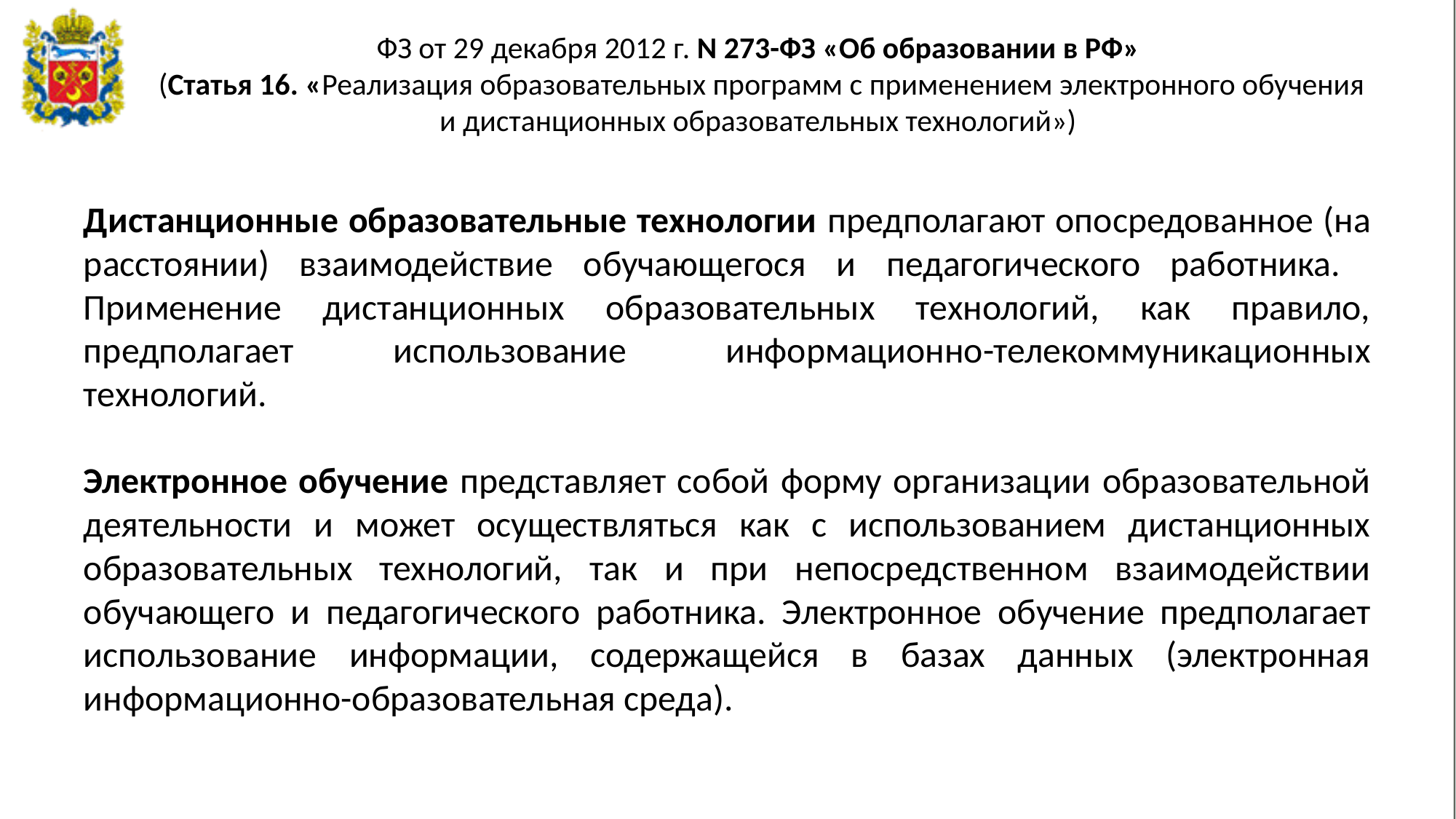

# ФЗ от 29 декабря 2012 г. N 273-ФЗ «Об образовании в РФ» (Статья 16. «Реализация образовательных программ с применением электронного обучения и дистанционных образовательных технологий»)
Дистанционные образовательные технологии предполагают опосредованное (на расстоянии) взаимодействие обучающегося и педагогического работника.  Применение дистанционных образовательных технологий, как правило, предполагает использование информационно-телекоммуникационных технологий.
Электронное обучение представляет собой форму организации образовательной деятельности и может осуществляться как с использованием дистанционных образовательных технологий, так и при непосредственном взаимодействии обучающего и педагогического работника. Электронное обучение предполагает использование информации, содержащейся в базах данных (электронная информационно-образовательная среда).